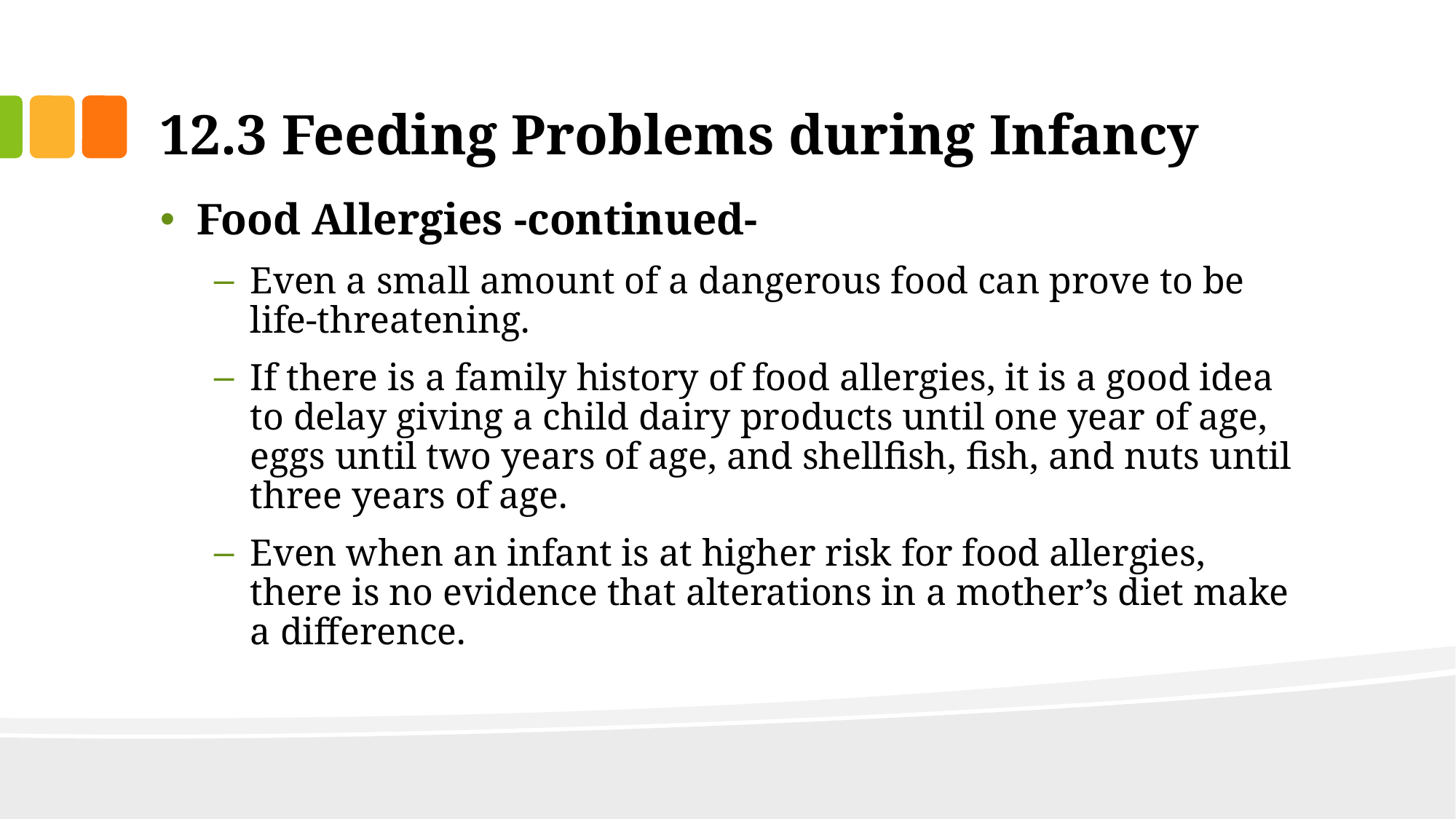

# 12.3 Feeding Problems during Infancy
Food Allergies -continued-
Even a small amount of a dangerous food can prove to be life-threatening.
If there is a family history of food allergies, it is a good idea to delay giving a child dairy products until one year of age, eggs until two years of age, and shellfish, fish, and nuts until three years of age.
Even when an infant is at higher risk for food allergies, there is no evidence that alterations in a mother’s diet make a difference.